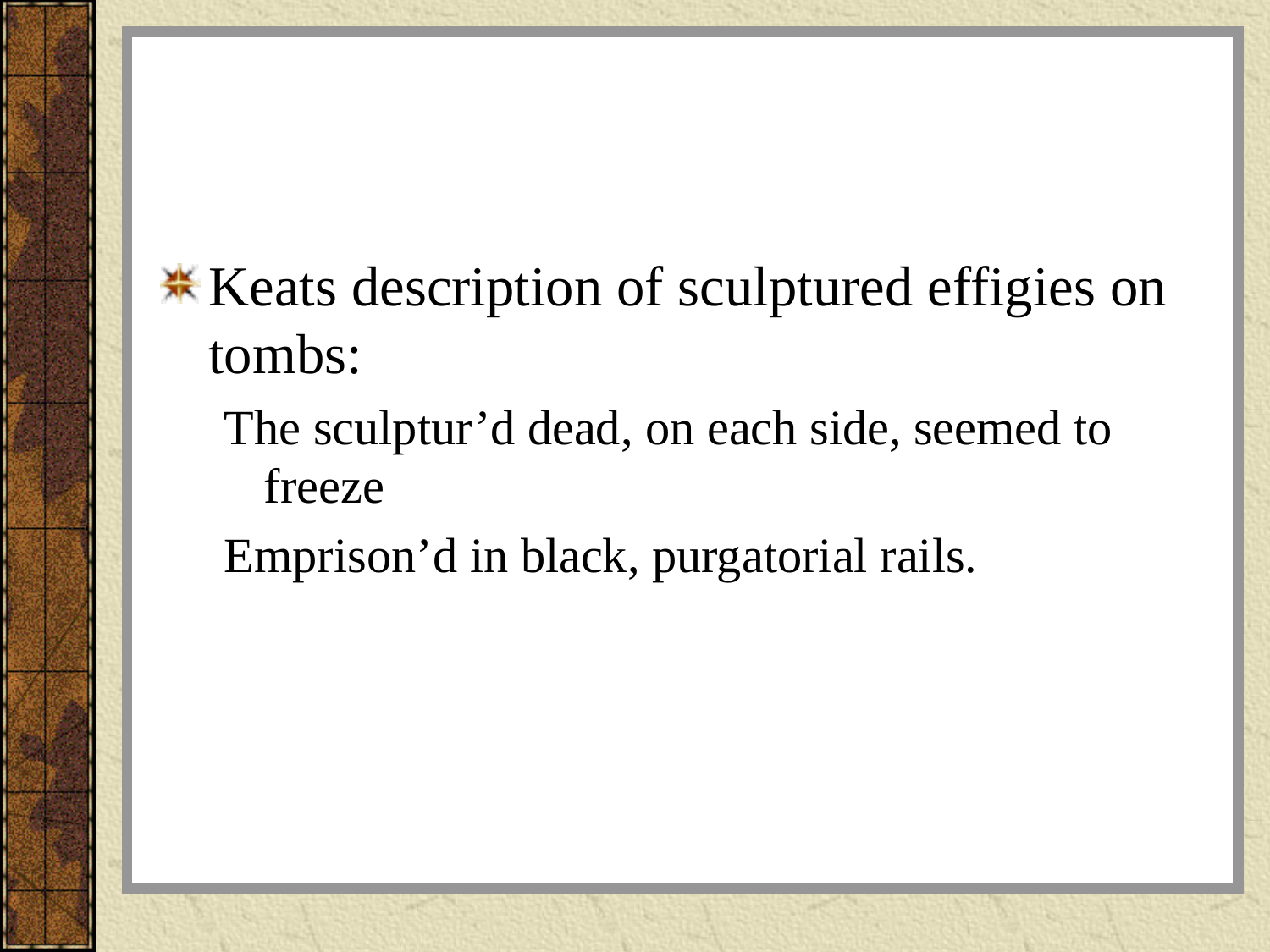

#
Keats description of sculptured effigies on tombs:
The sculptur’d dead, on each side, seemed to freeze
Emprison’d in black, purgatorial rails.